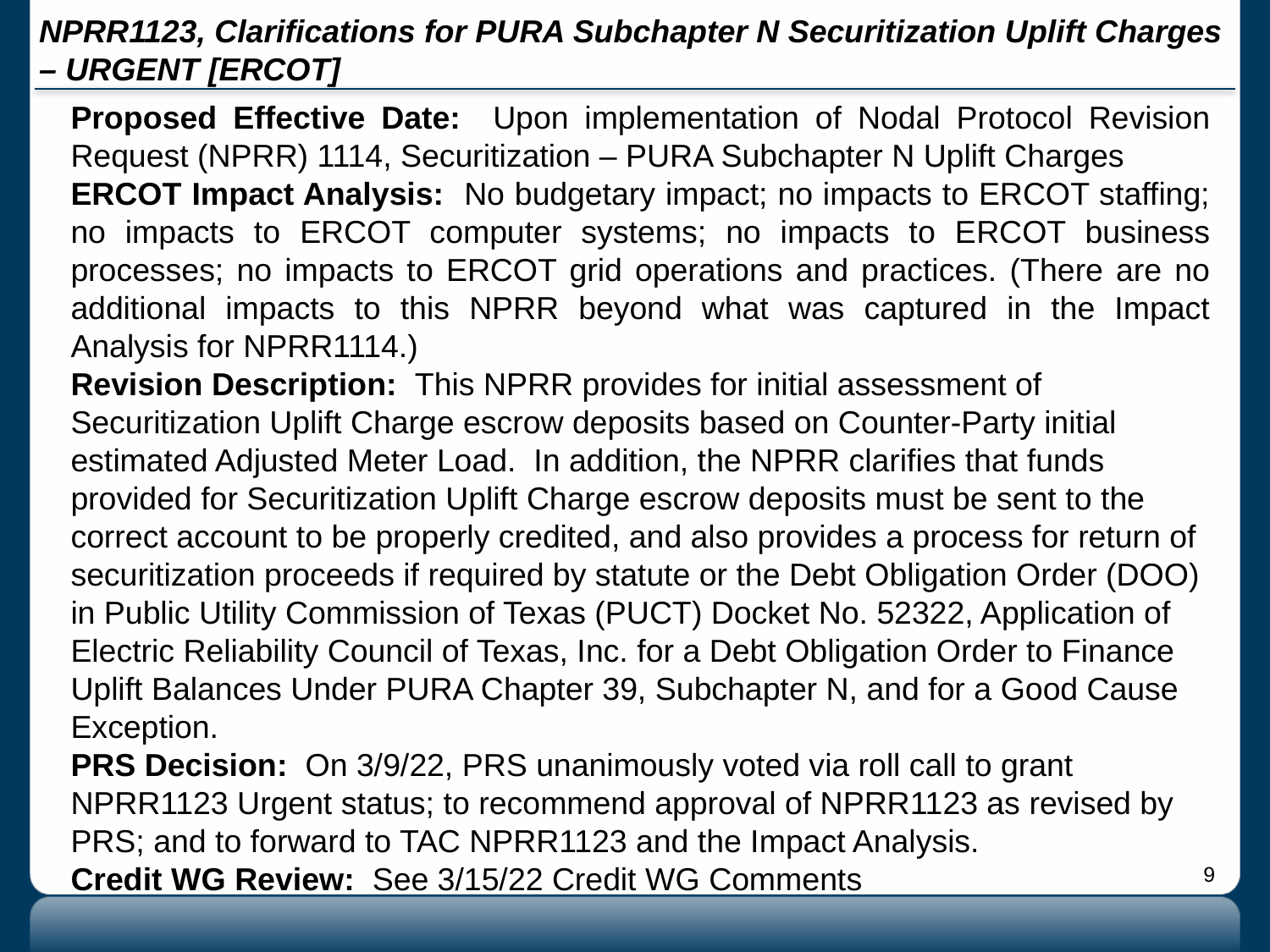

# NPRR1123, Clarifications for PURA Subchapter N Securitization Uplift Charges – URGENT [ERCOT]
Proposed Effective Date:  Upon implementation of Nodal Protocol Revision Request (NPRR) 1114, Securitization – PURA Subchapter N Uplift Charges
ERCOT Impact Analysis:  No budgetary impact; no impacts to ERCOT staffing; no impacts to ERCOT computer systems; no impacts to ERCOT business processes; no impacts to ERCOT grid operations and practices. (There are no additional impacts to this NPRR beyond what was captured in the Impact Analysis for NPRR1114.)
Revision Description:  This NPRR provides for initial assessment of Securitization Uplift Charge escrow deposits based on Counter-Party initial estimated Adjusted Meter Load.  In addition, the NPRR clarifies that funds provided for Securitization Uplift Charge escrow deposits must be sent to the correct account to be properly credited, and also provides a process for return of securitization proceeds if required by statute or the Debt Obligation Order (DOO) in Public Utility Commission of Texas (PUCT) Docket No. 52322, Application of Electric Reliability Council of Texas, Inc. for a Debt Obligation Order to Finance Uplift Balances Under PURA Chapter 39, Subchapter N, and for a Good Cause Exception.
PRS Decision:  On 3/9/22, PRS unanimously voted via roll call to grant NPRR1123 Urgent status; to recommend approval of NPRR1123 as revised by PRS; and to forward to TAC NPRR1123 and the Impact Analysis.
Credit WG Review:  See 3/15/22 Credit WG Comments